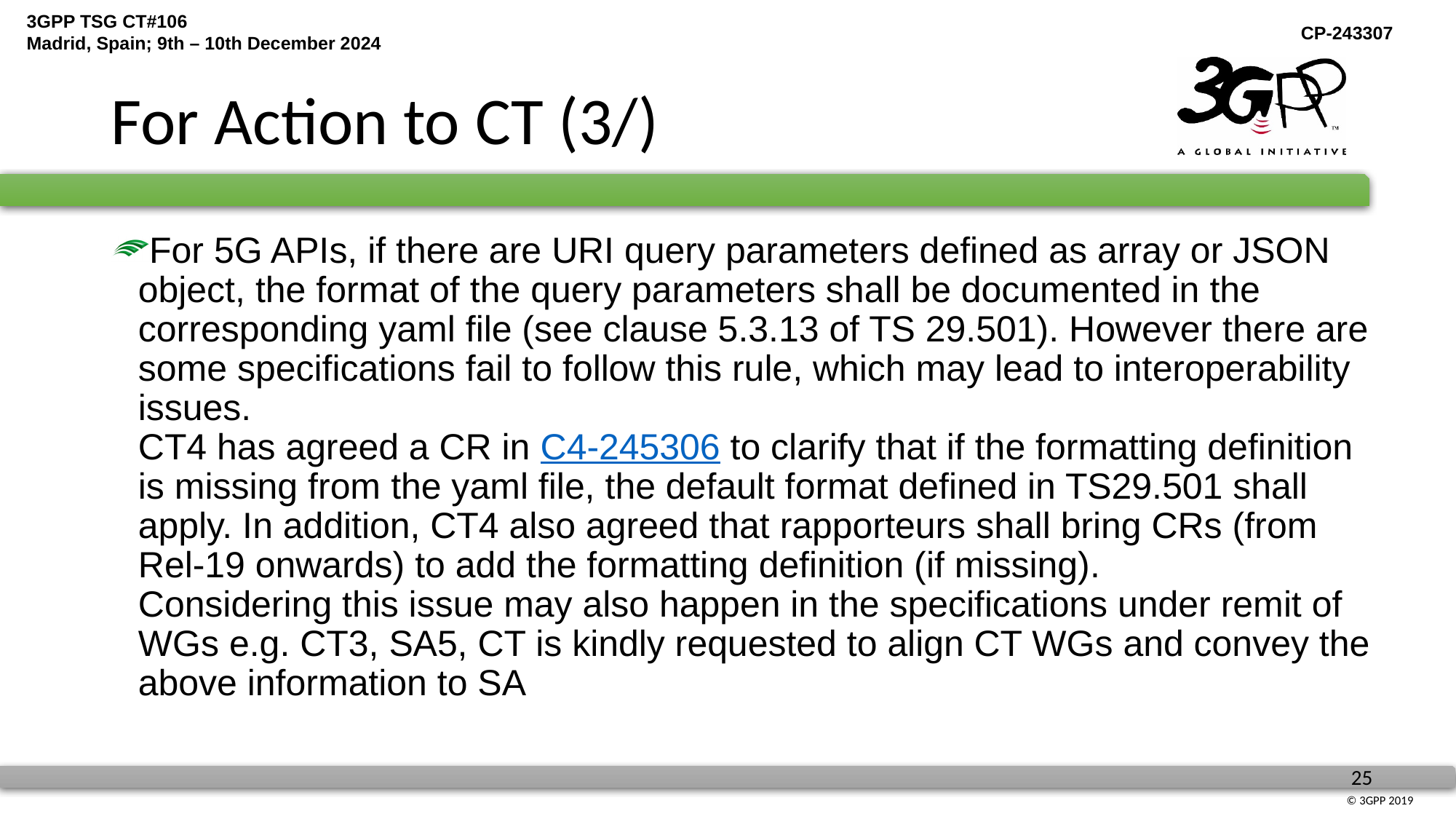

# For Action to CT (3/)
For 5G APIs, if there are URI query parameters defined as array or JSON object, the format of the query parameters shall be documented in the corresponding yaml file (see clause 5.3.13 of TS 29.501). However there are some specifications fail to follow this rule, which may lead to interoperability issues.
CT4 has agreed a CR in C4-245306 to clarify that if the formatting definition is missing from the yaml file, the default format defined in TS29.501 shall apply. In addition, CT4 also agreed that rapporteurs shall bring CRs (from Rel-19 onwards) to add the formatting definition (if missing).
Considering this issue may also happen in the specifications under remit of WGs e.g. CT3, SA5, CT is kindly requested to align CT WGs and convey the above information to SA